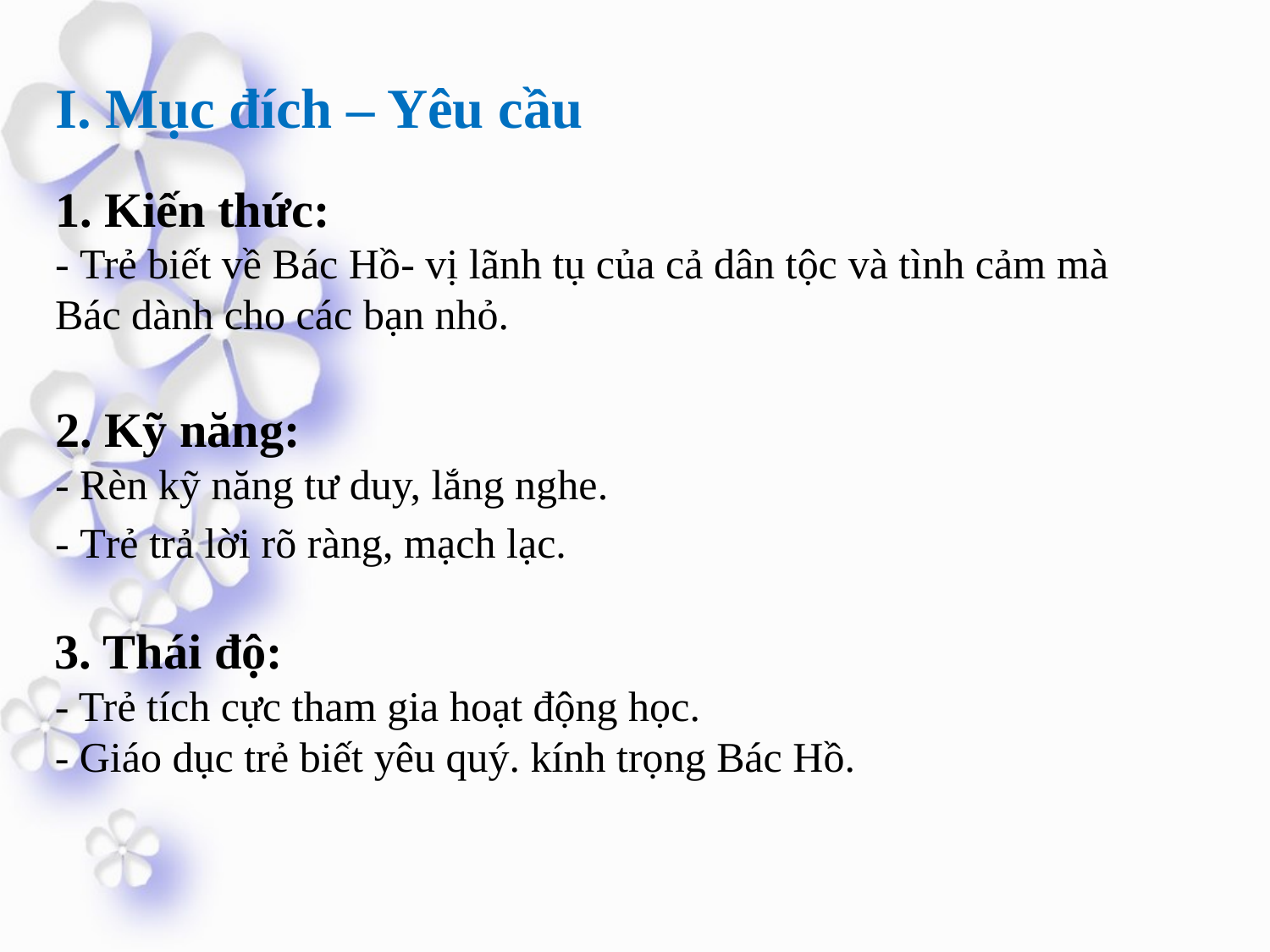

# I. Mục đích – Yêu cầu 1. Kiến thức:  - Trẻ biết về Bác Hồ- vị lãnh tụ của cả dân tộc và tình cảm mà Bác dành cho các bạn nhỏ.
2. Kỹ năng: 
- Rèn kỹ năng tư duy, lắng nghe.
- Trẻ trả lời rõ ràng, mạch lạc.

3. Thái độ: 
- Trẻ tích cực tham gia hoạt động học.
- Giáo dục trẻ biết yêu quý. kính trọng Bác Hồ.